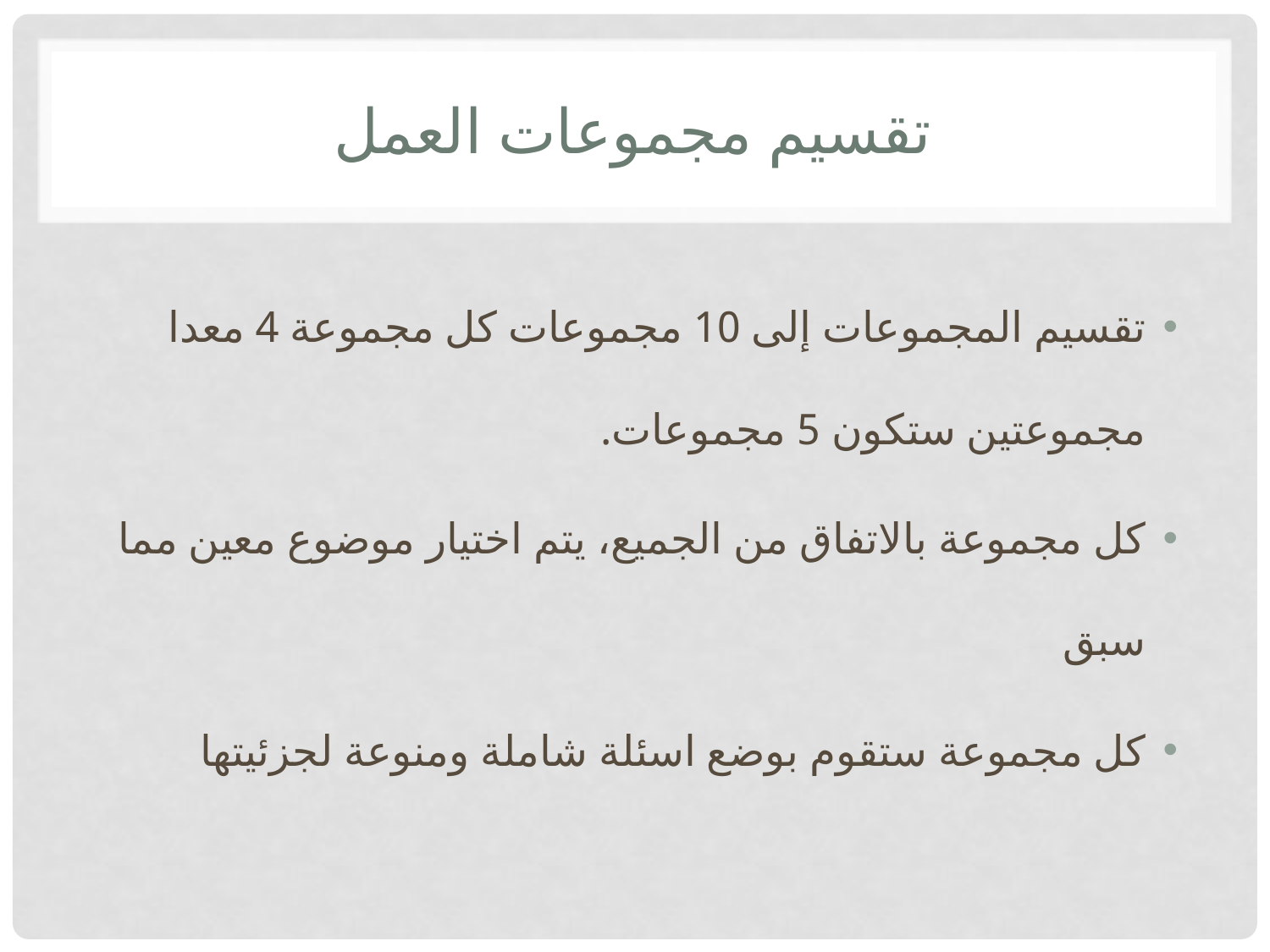

# تقسيم مجموعات العمل
تقسيم المجموعات إلى 10 مجموعات كل مجموعة 4 معدا مجموعتين ستكون 5 مجموعات.
كل مجموعة بالاتفاق من الجميع، يتم اختيار موضوع معين مما سبق
كل مجموعة ستقوم بوضع اسئلة شاملة ومنوعة لجزئيتها